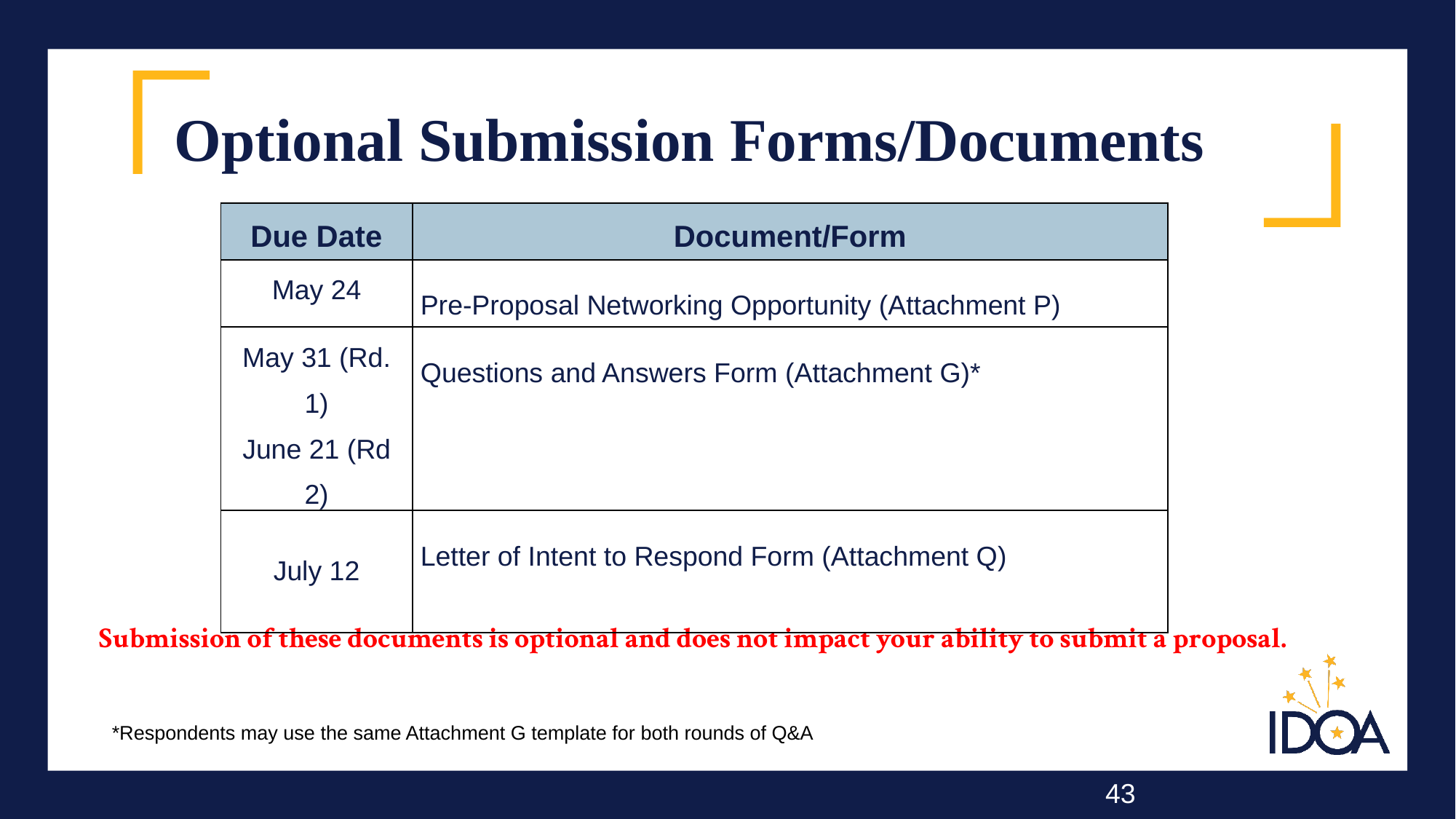

# Optional Submission Forms/Documents
| Due Date | Document/Form |
| --- | --- |
| May 24 | Pre-Proposal Networking Opportunity (Attachment P) |
| May 31 (Rd. 1) June 21 (Rd 2) | Questions and Answers Form (Attachment G)\* |
| July 12 | Letter of Intent to Respond Form (Attachment Q) |
Submission of these documents is optional and does not impact your ability to submit a proposal.
*Respondents may use the same Attachment G template for both rounds of Q&A
43